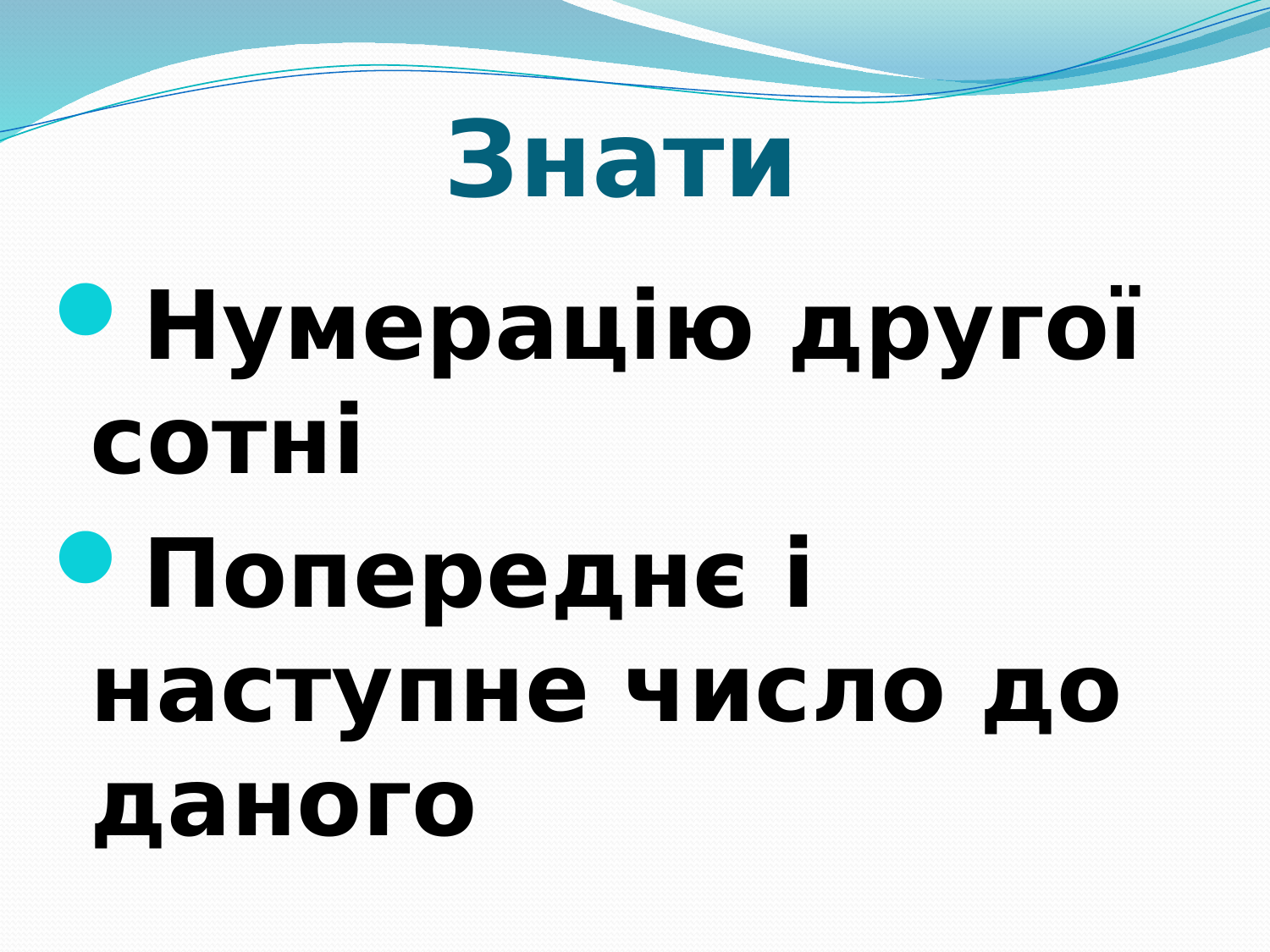

# Знати
Нумерацію другої сотні
Попереднє і наступне число до даного